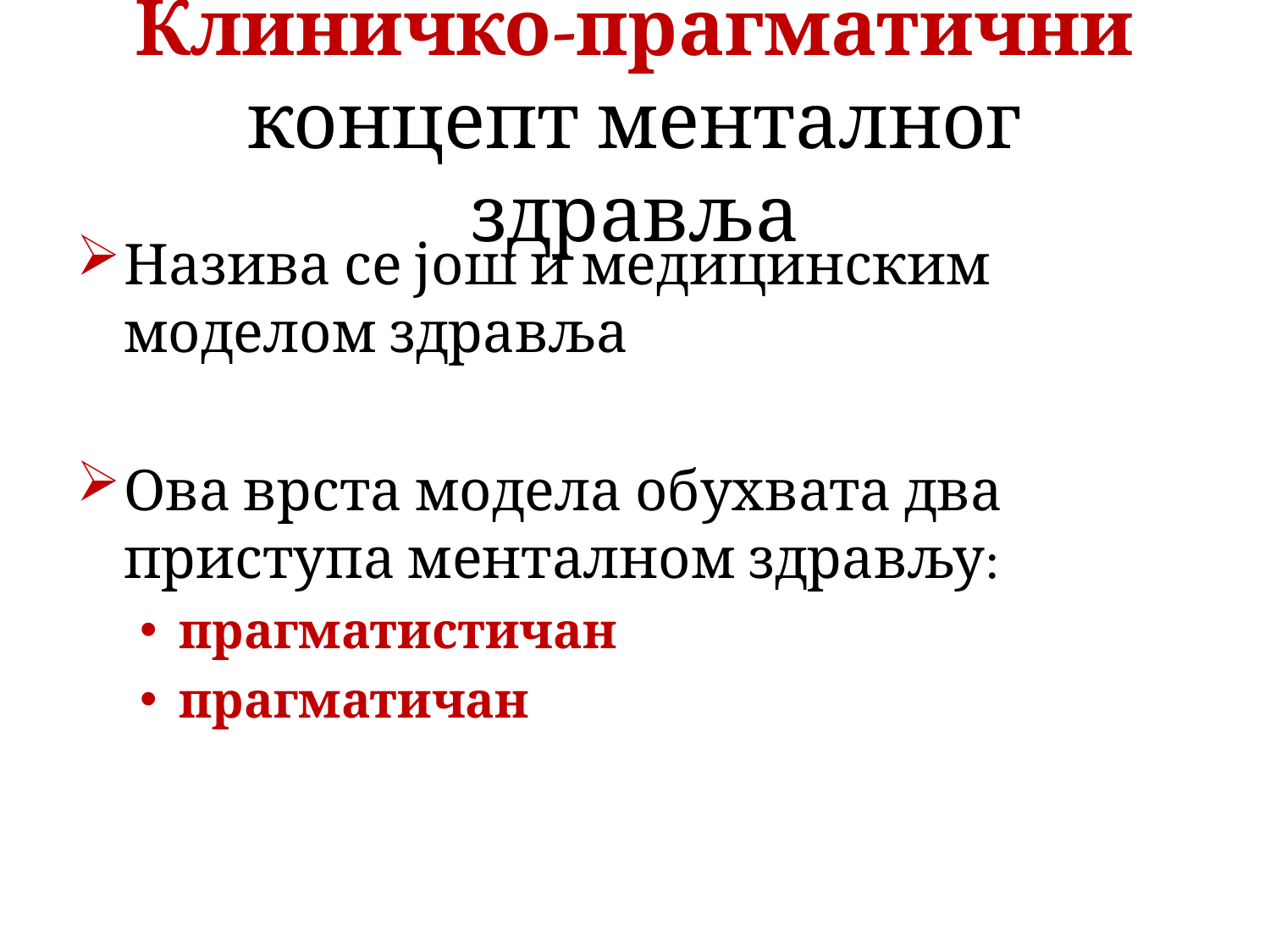

# Клиничко-прагматични концепт менталног здравља
Назива се још и медицинским моделом здравља

Ова врста модела обухвата два приступа менталном здрављу:
прагматистичан
прагматичан